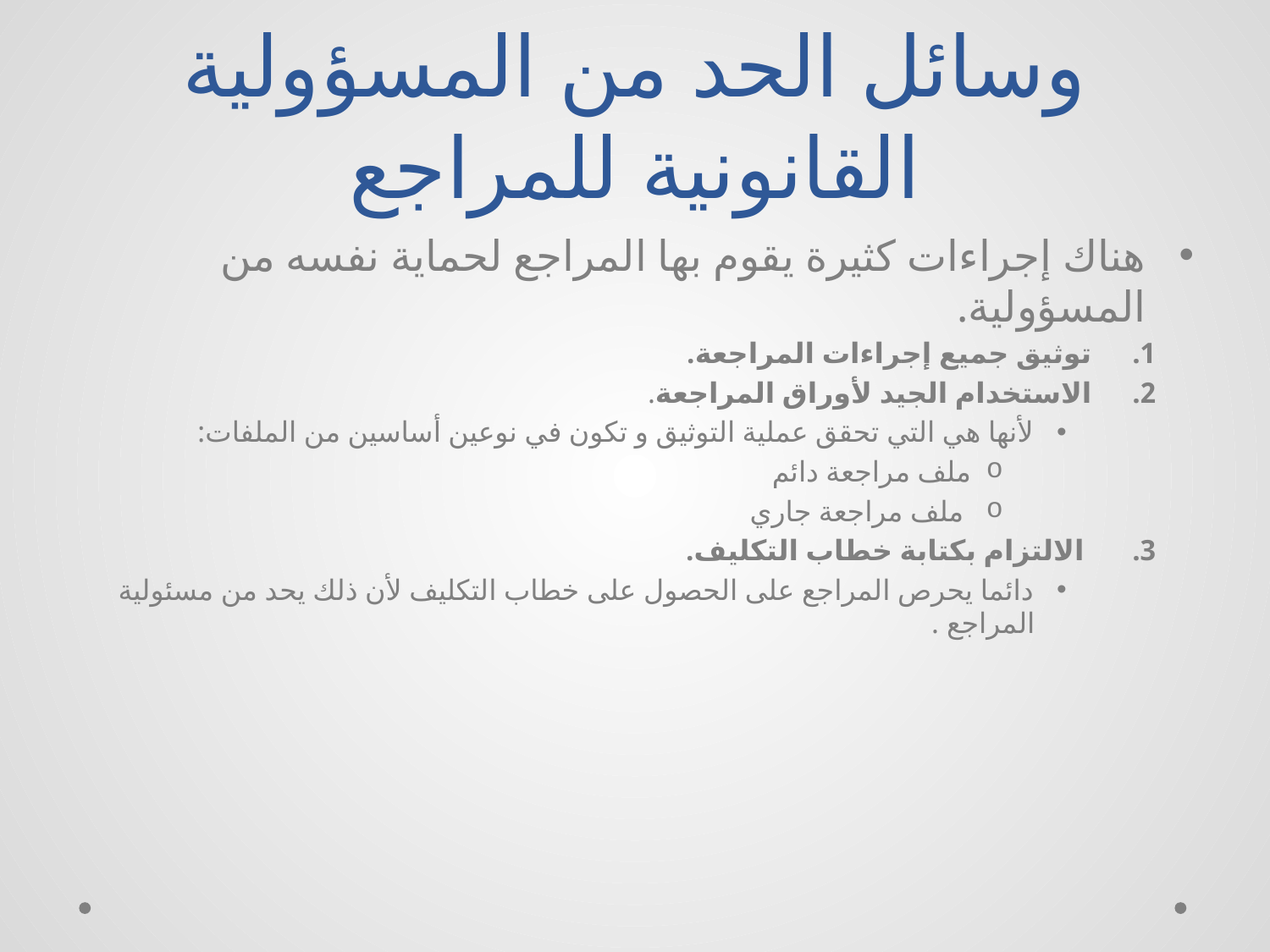

# وسائل الحد من المسؤولية القانونية للمراجع
هناك إجراءات كثيرة يقوم بها المراجع لحماية نفسه من المسؤولية.
توثيق جميع إجراءات المراجعة.
الاستخدام الجيد لأوراق المراجعة.
لأنها هي التي تحقق عملية التوثيق و تكون في نوعين أساسين من الملفات:
ملف مراجعة دائم
 ملف مراجعة جاري
 الالتزام بكتابة خطاب التكليف.
دائما يحرص المراجع على الحصول على خطاب التكليف لأن ذلك يحد من مسئولية المراجع .